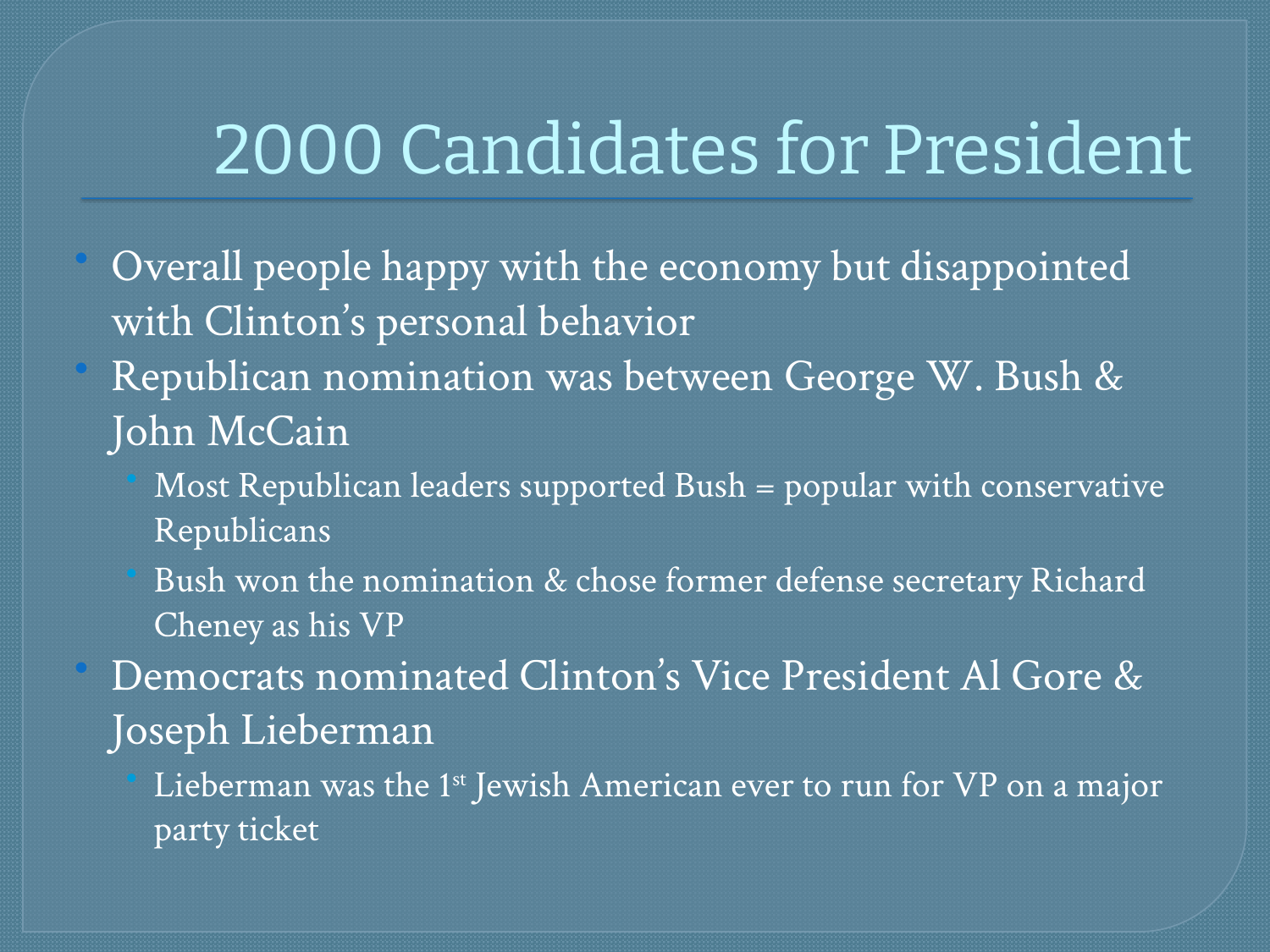

# 2000 Candidates for President
Overall people happy with the economy but disappointed with Clinton’s personal behavior
Republican nomination was between George W. Bush & John McCain
Most Republican leaders supported Bush = popular with conservative Republicans
Bush won the nomination & chose former defense secretary Richard Cheney as his VP
Democrats nominated Clinton’s Vice President Al Gore & Joseph Lieberman
Lieberman was the 1st Jewish American ever to run for VP on a major party ticket